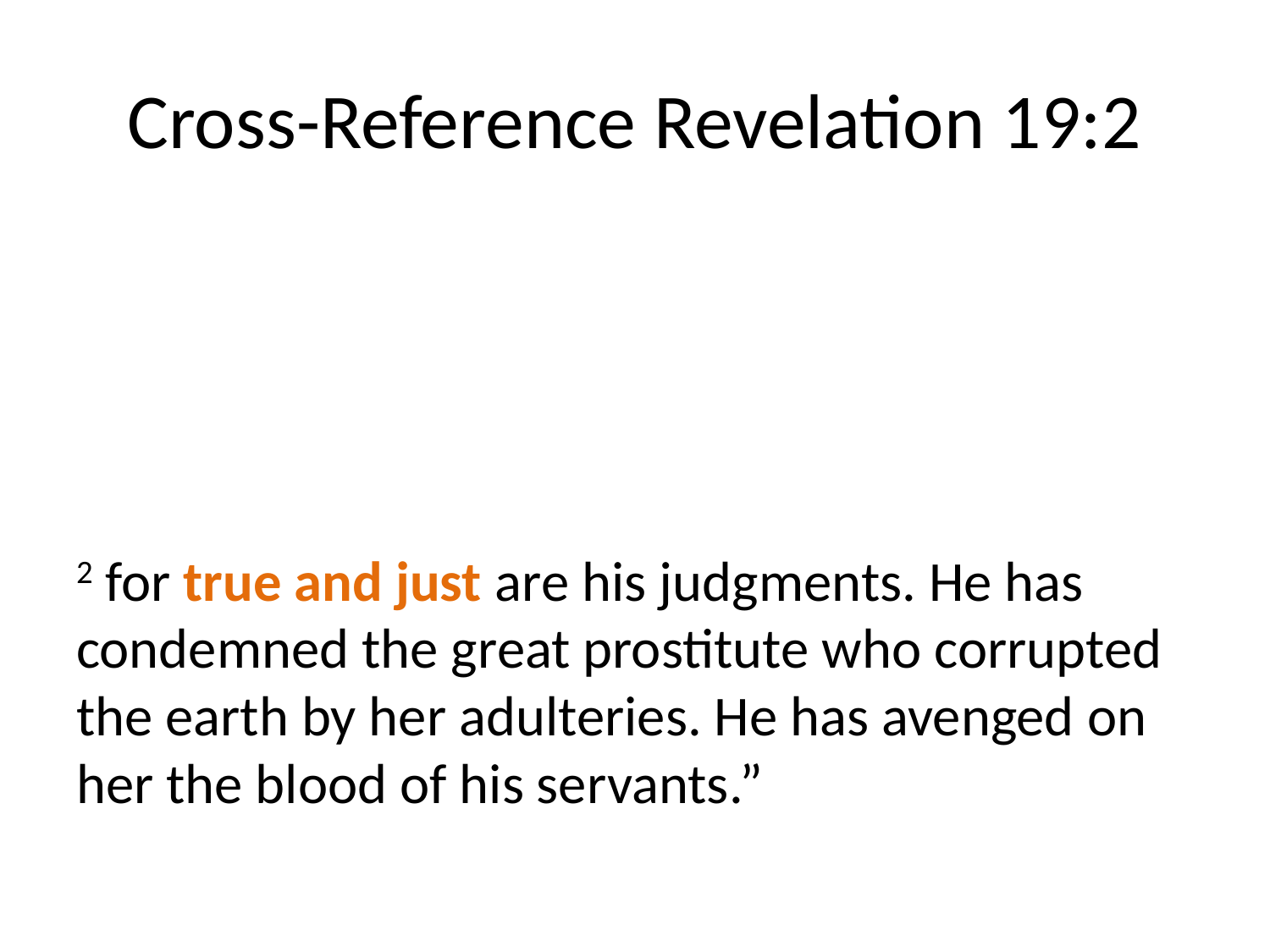

# Cross-Reference Revelation 19:2

2 for true and just are his judgments. He has condemned the great prostitute who corrupted the earth by her adulteries. He has avenged on her the blood of his servants.”